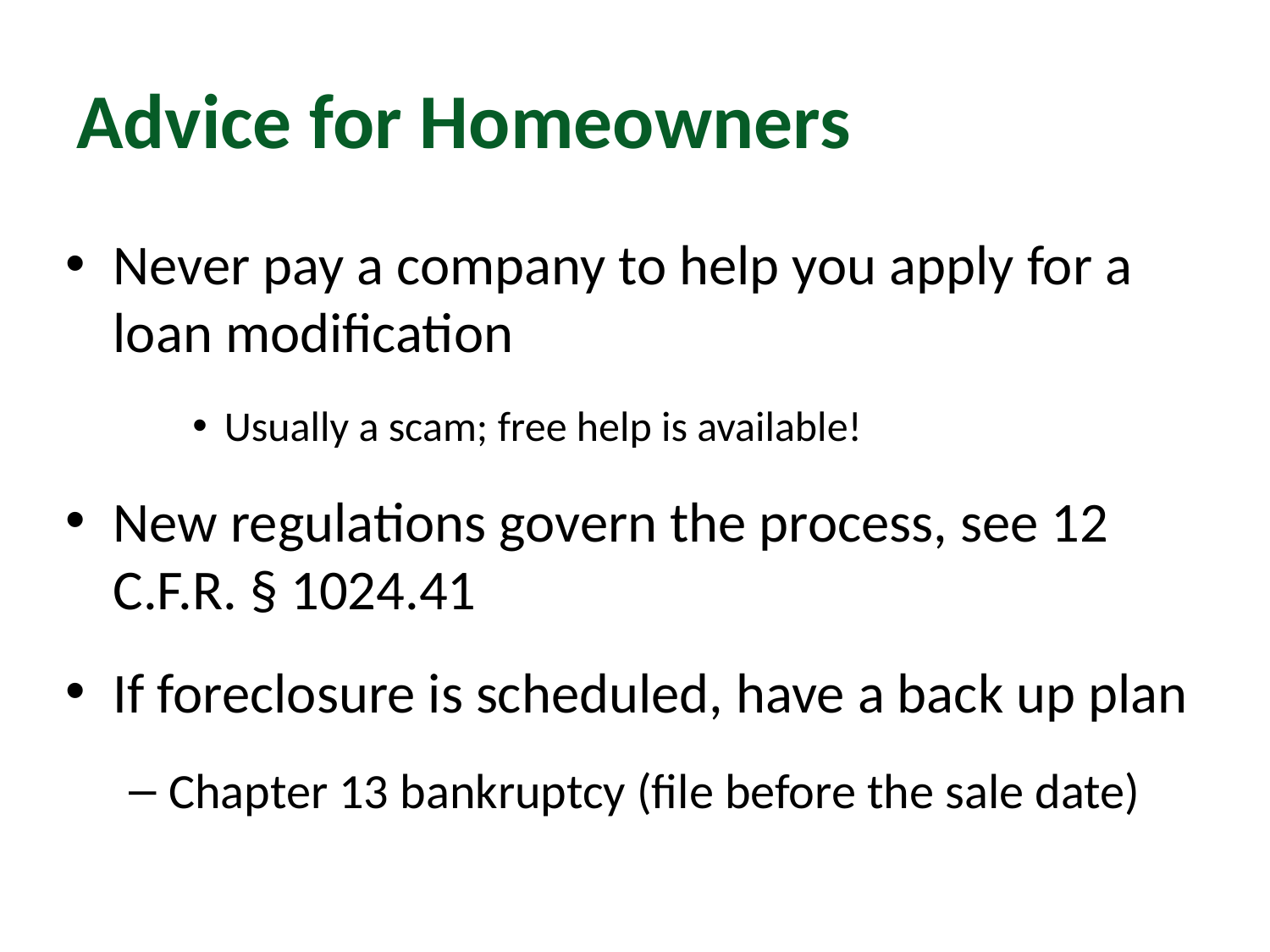

# Advice for Homeowners
Never pay a company to help you apply for a loan modification
Usually a scam; free help is available!
New regulations govern the process, see 12 C.F.R. § 1024.41
If foreclosure is scheduled, have a back up plan
Chapter 13 bankruptcy (file before the sale date)